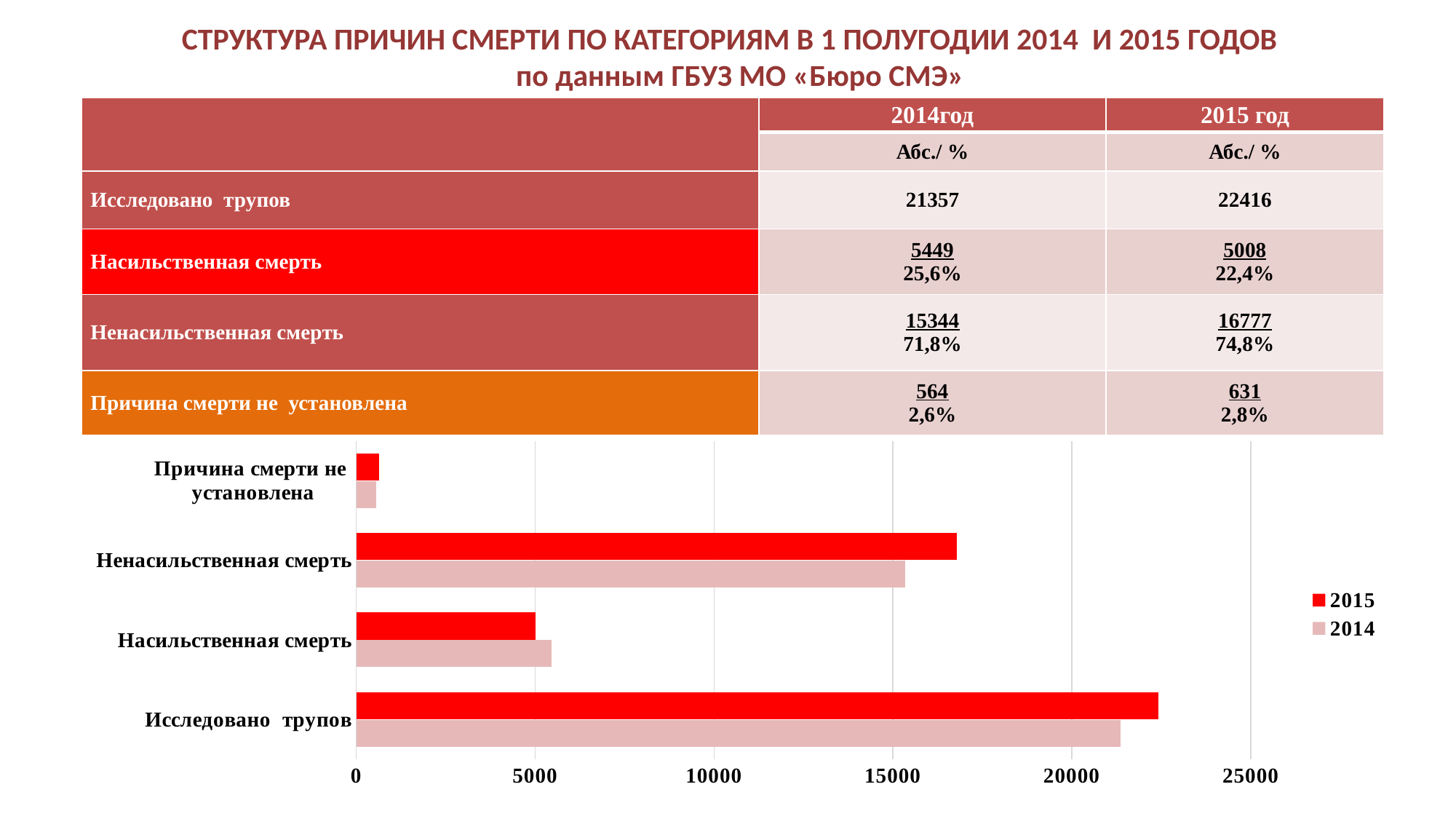

# СТРУКТУРА ПРИЧИН СМЕРТИ ПО КАТЕГОРИЯМ В 1 ПОЛУГОДИИ 2014  И 2015 ГОДОВ по данным ГБУЗ МО «Бюро СМЭ»
|  | 2014год | 2015 год |
| --- | --- | --- |
|  | Абс./ % | Абс./ % |
| Исследовано трупов | 21357 | 22416 |
| Насильственная смерть | 5449 25,6% | 5008 22,4% |
| Ненасильственная смерть | 15344 71,8% | 16777 74,8% |
| Причина смерти не установлена | 564 2,6% | 631 2,8% |

### Chart

| Category | 2014 | 2015 |
|---|---|---|
| Исследовано  трупов | 21357.0 | 22416.0 |
| Насильственная смерть | 5449.0 | 5008.0 |
| Ненасильственная смерть | 15344.0 | 16777.0 |
| Причина смерти не  установлена | 564.0 | 631.0 |